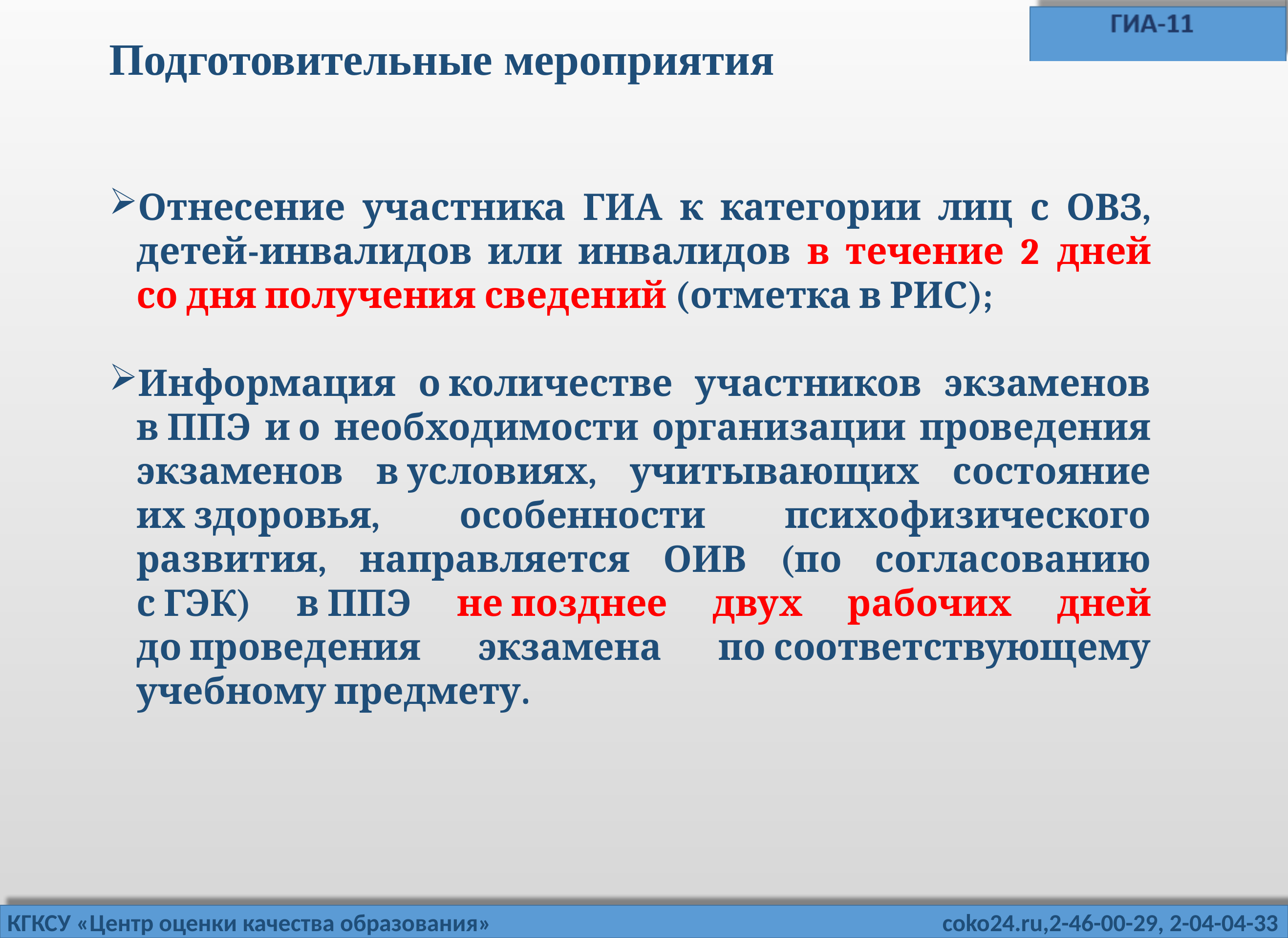

# Подготовительные мероприятия
Отнесение участника ГИА к категории лиц с ОВЗ, детей-инвалидов или инвалидов в течение 2 дней со дня получения сведений (отметка в РИС);

Информация о количестве участников экзаменов в ППЭ и о необходимости организации проведения экзаменов в условиях, учитывающих состояние их здоровья, особенности психофизического развития, направляется ОИВ (по согласованию с ГЭК) в ППЭ не позднее двух рабочих дней до проведения экзамена по соответствующему учебному предмету.